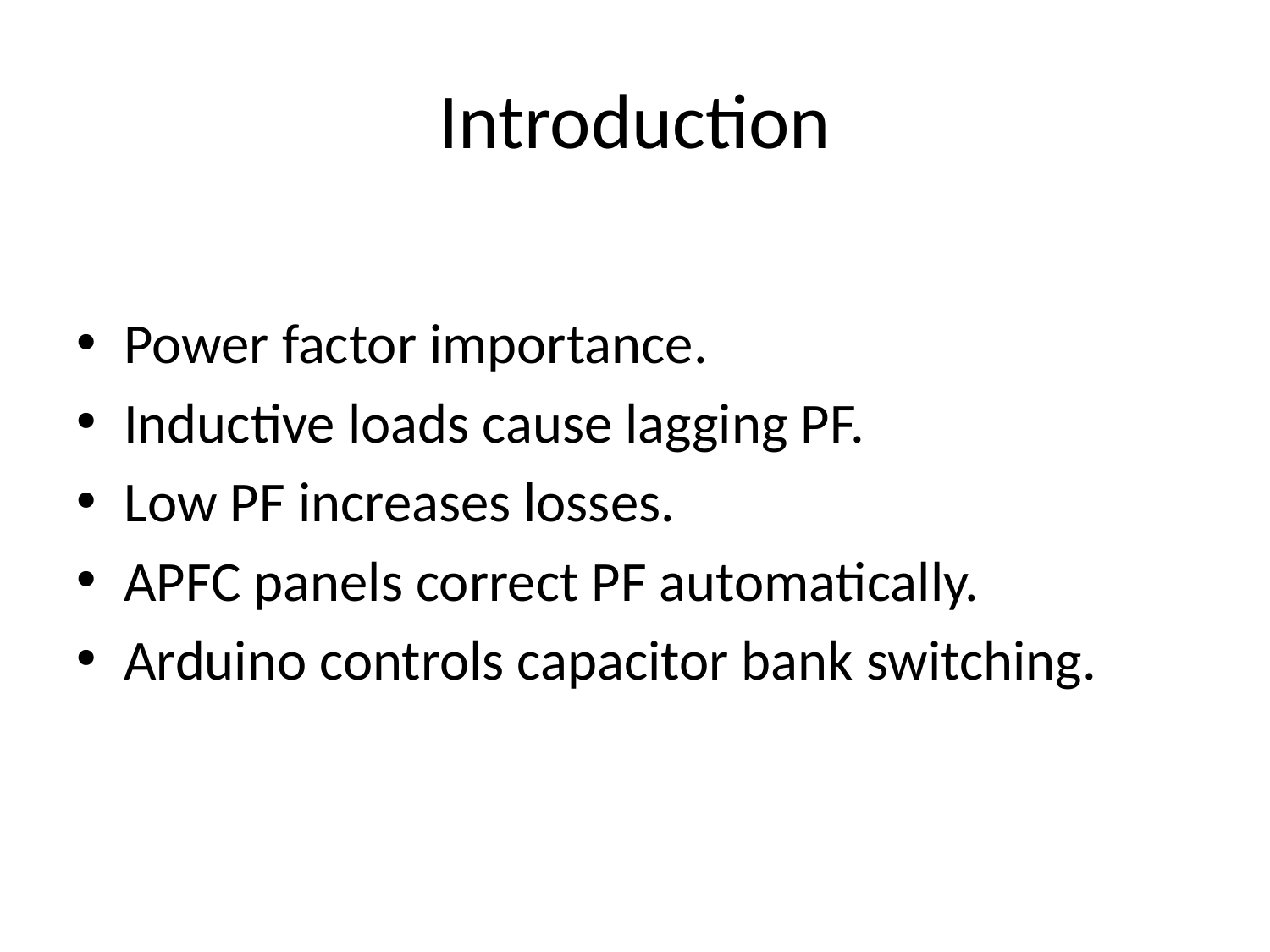

# Introduction

Power factor importance.
Inductive loads cause lagging PF.
Low PF increases losses.
APFC panels correct PF automatically.
Arduino controls capacitor bank switching.